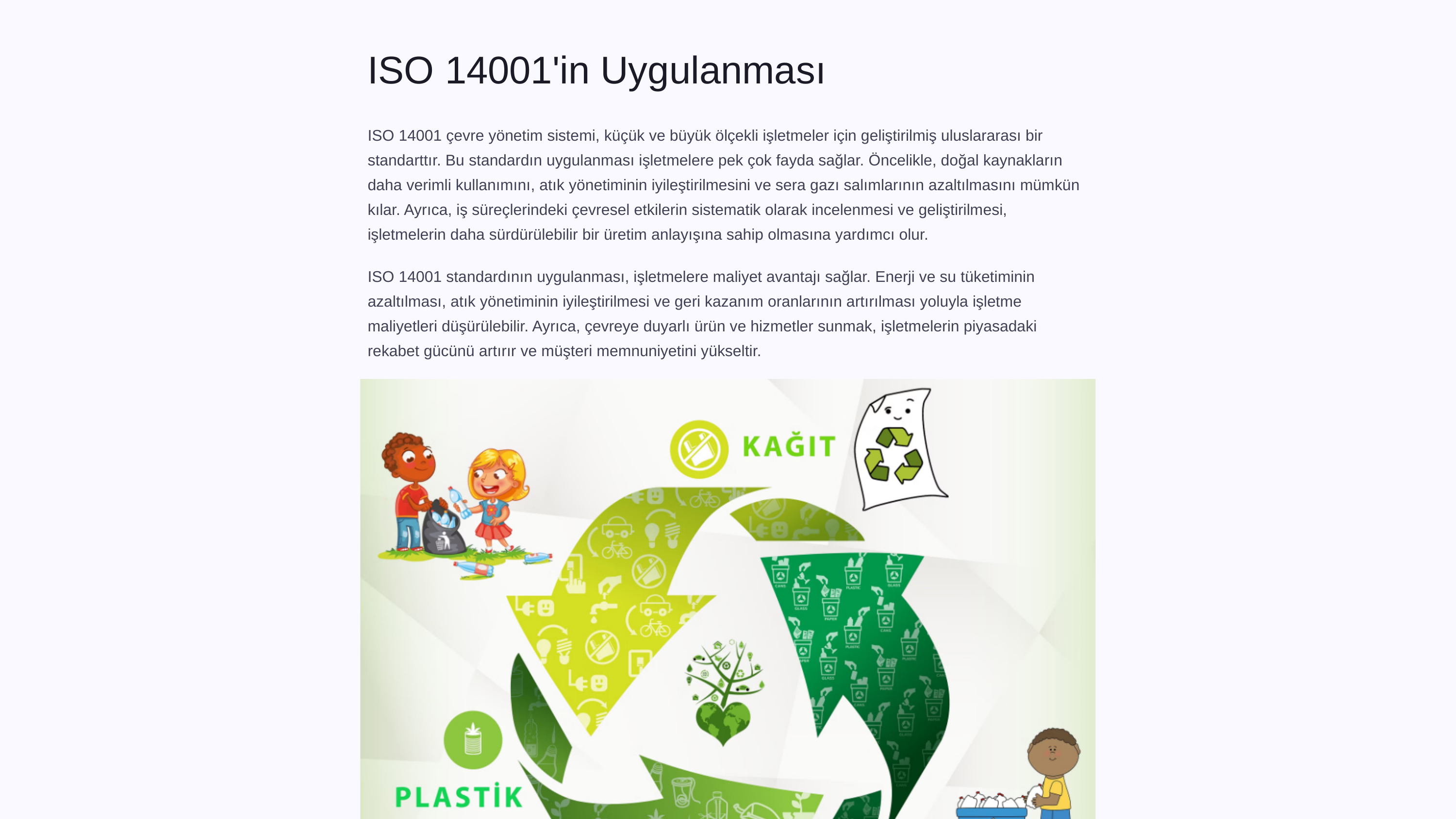

ISO 14001'in Uygulanması
ISO 14001 çevre yönetim sistemi, küçük ve büyük ölçekli işletmeler için geliştirilmiş uluslararası bir standarttır. Bu standardın uygulanması işletmelere pek çok fayda sağlar. Öncelikle, doğal kaynakların daha verimli kullanımını, atık yönetiminin iyileştirilmesini ve sera gazı salımlarının azaltılmasını mümkün kılar. Ayrıca, iş süreçlerindeki çevresel etkilerin sistematik olarak incelenmesi ve geliştirilmesi, işletmelerin daha sürdürülebilir bir üretim anlayışına sahip olmasına yardımcı olur.
ISO 14001 standardının uygulanması, işletmelere maliyet avantajı sağlar. Enerji ve su tüketiminin azaltılması, atık yönetiminin iyileştirilmesi ve geri kazanım oranlarının artırılması yoluyla işletme maliyetleri düşürülebilir. Ayrıca, çevreye duyarlı ürün ve hizmetler sunmak, işletmelerin piyasadaki rekabet gücünü artırır ve müşteri memnuniyetini yükseltir.

Standart, işletmelerin çevresel performanslarını sürekli olarak iyileştirmesi için bir sistem sunar. Yönetim sisteminin kurulması, işleyişi ve geliştirilmesi için gerekli adımlar açıkça tanımlanmıştır. Bu sayede, işletmeler çevre yönetimini iş süreçlerinin ayrılmaz bir parçası haline getirebilir.